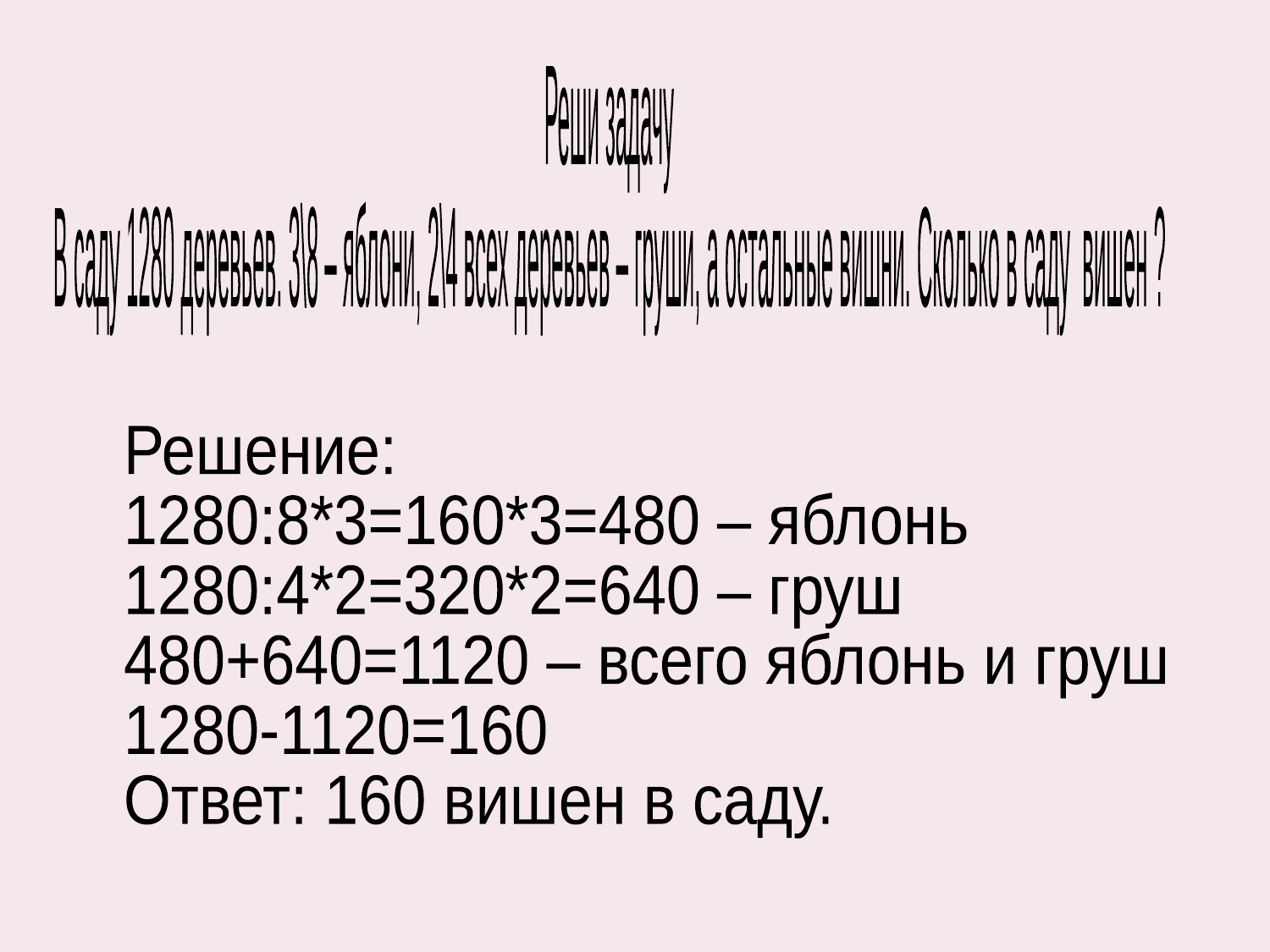

Реши задачу
В саду 1280 деревьев. 3\8 – яблони, 2\4 всех деревьев – груши, а остальные вишни. Сколько в саду  вишен ?
Решение:
1280:8*3=160*3=480 – яблонь
1280:4*2=320*2=640 – груш
480+640=1120 – всего яблонь и груш
1280-1120=160
Ответ: 160 вишен в саду.